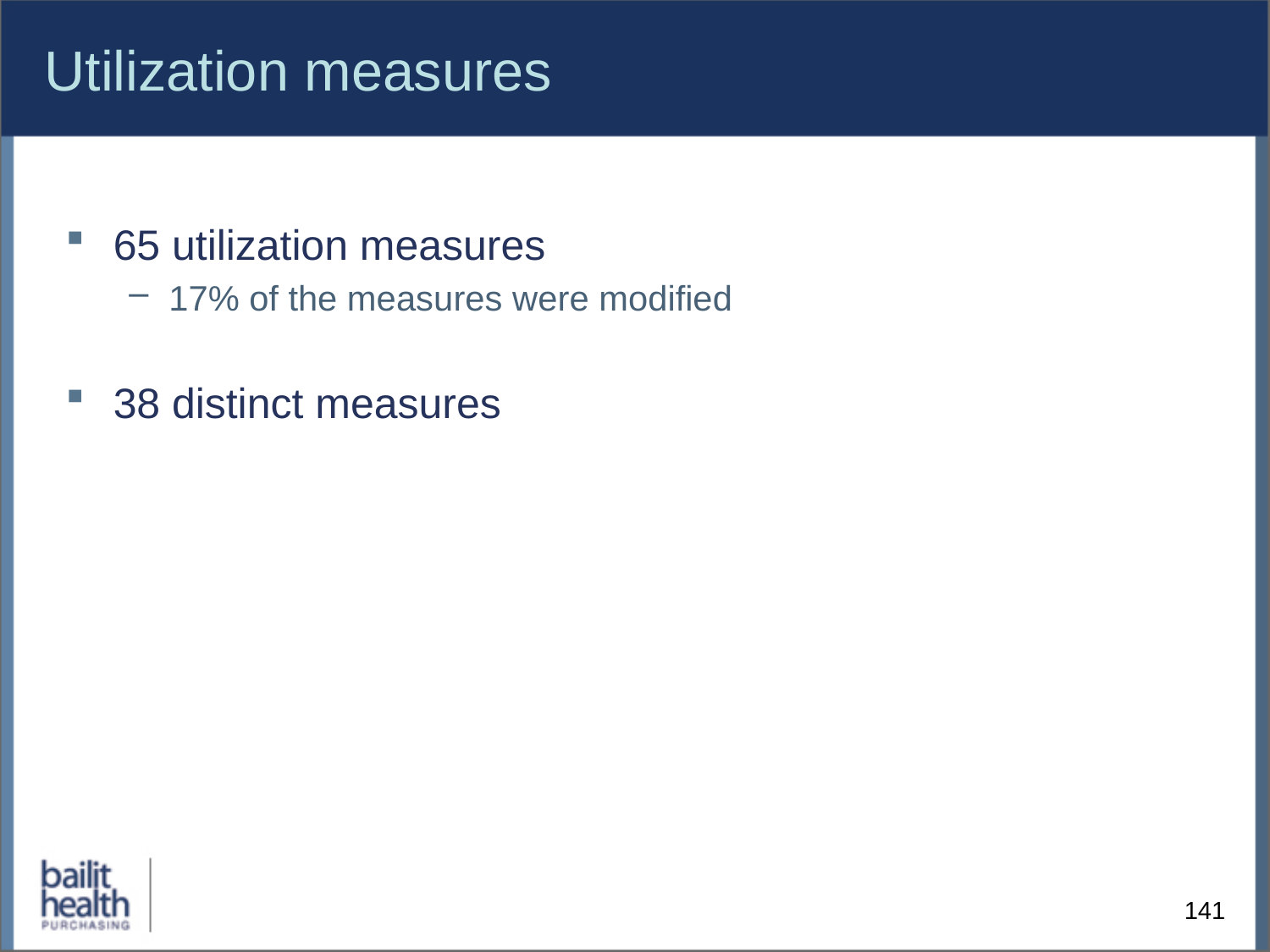

# Utilization measures
65 utilization measures
17% of the measures were modified

38 distinct measures

141